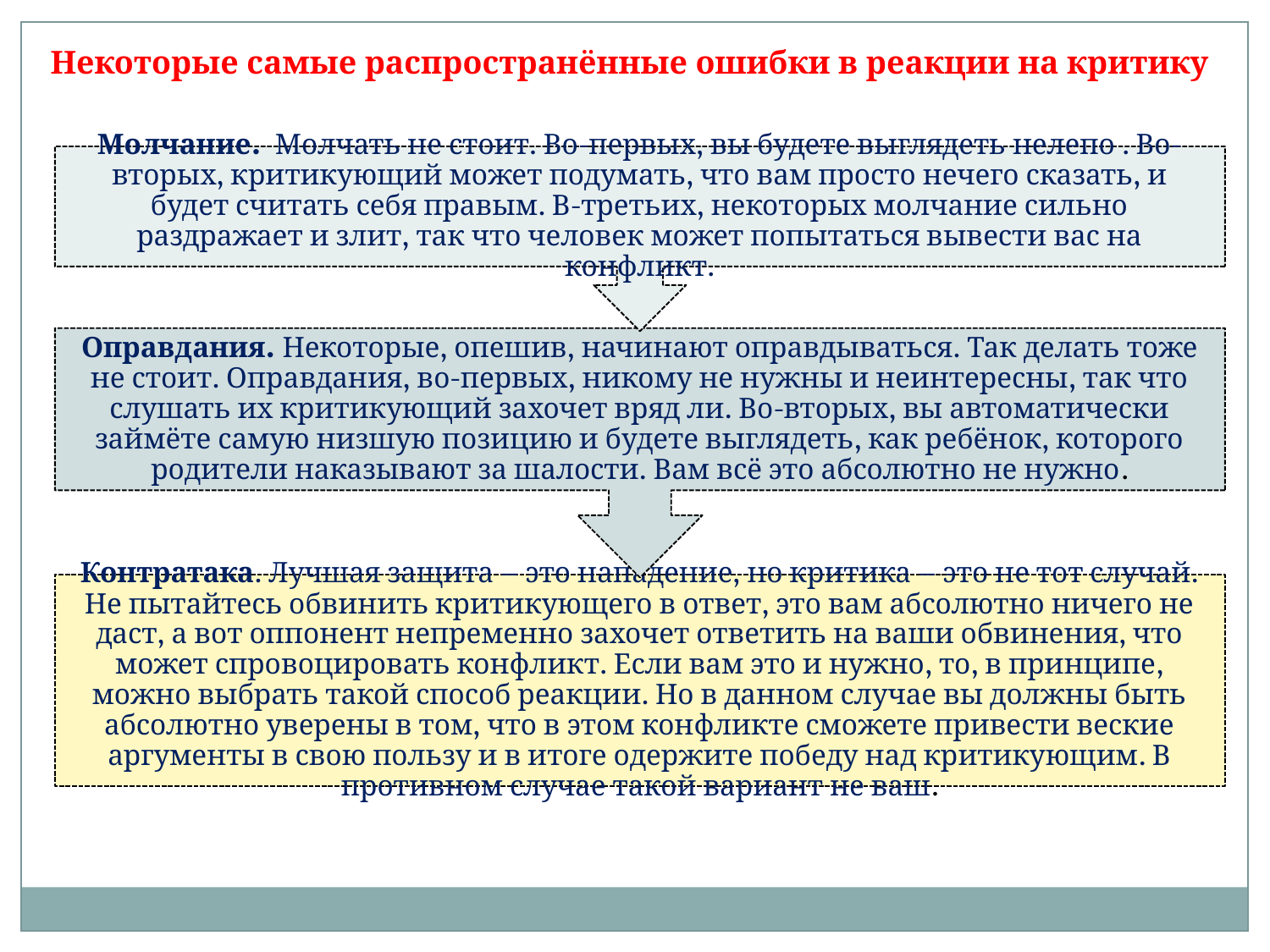

Некоторые самые распространённые ошибки в реакции на критику
Контратака. Лучшая защита – это нападение, но критика – это не тот случай. Не пытайтесь обвинить критикующего в ответ, это вам абсолютно ничего не даст, а вот оппонент непременно захочет ответить на ваши обвинения, что может спровоцировать конфликт. Если вам это и нужно, то, в принципе, можно выбрать такой способ реакции. Но в данном случае вы должны быть абсолютно уверены в том, что в этом конфликте сможете привести веские аргументы в свою пользу и в итоге одержите победу над критикующим. В противном случае такой вариант не ваш.
Оправдания. Некоторые, опешив, начинают оправдываться. Так делать тоже не стоит. Оправдания, во-первых, никому не нужны и неинтересны, так что слушать их критикующий захочет вряд ли. Во-вторых, вы автоматически займёте самую низшую позицию и будете выглядеть, как ребёнок, которого родители наказывают за шалости. Вам всё это абсолютно не нужно.
Молчание.  Молчать не стоит. Во-первых, вы будете выглядеть нелепо . Во-вторых, критикующий может подумать, что вам просто нечего сказать, и будет считать себя правым. В-третьих, некоторых молчание сильно раздражает и злит, так что человек может попытаться вывести вас на конфликт.